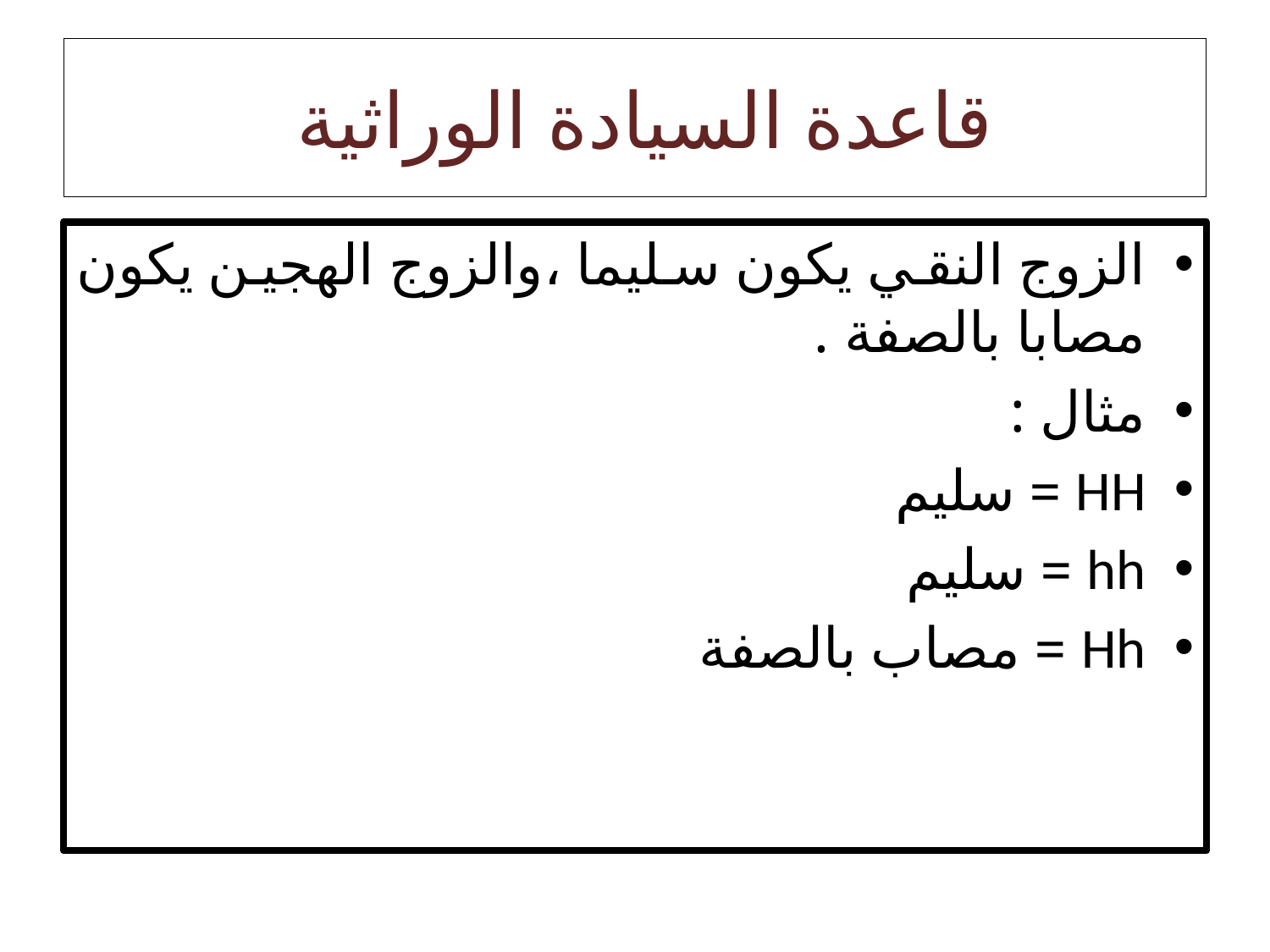

# قاعدة السيادة الوراثية
الزوج النقي يكون سليما ،والزوج الهجين يكون مصابا بالصفة .
مثال :
HH = سليم
hh = سليم
Hh = مصاب بالصفة